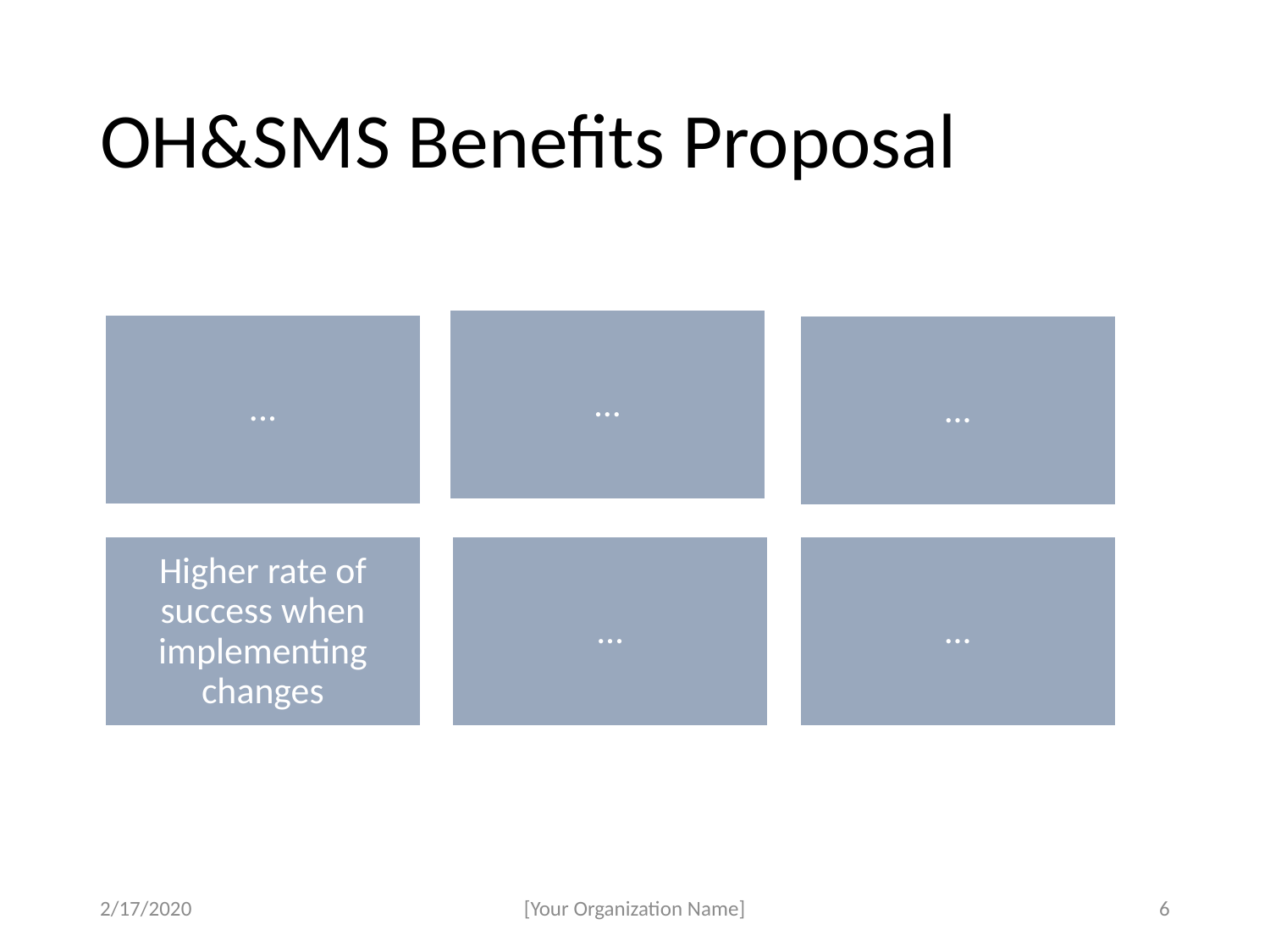

# OH&SMS Benefits Proposal
...
...
...
Higher rate of success when implementing changes
...
...
2/17/2020
[Your Organization Name]
6